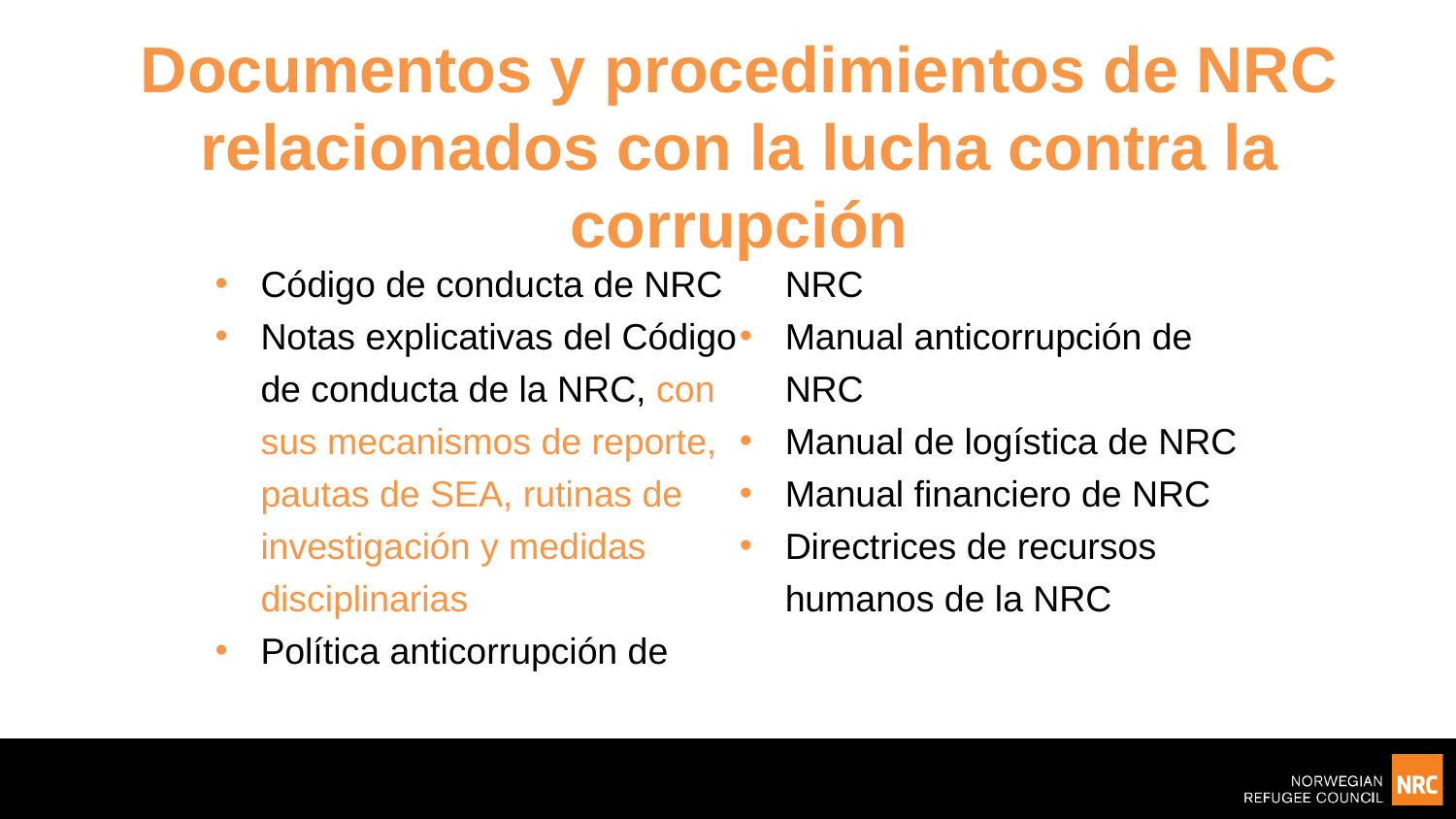

# Documentos y procedimientos de NRC relacionados con la lucha contra la corrupción

Código de conducta de NRC
Notas explicativas del Código de conducta de la NRC, con sus mecanismos de reporte, pautas de SEA, rutinas de investigación y medidas disciplinarias
Política anticorrupción de NRC
Manual anticorrupción de NRC
Manual de logística de NRC
Manual financiero de NRC
Directrices de recursos humanos de la NRC